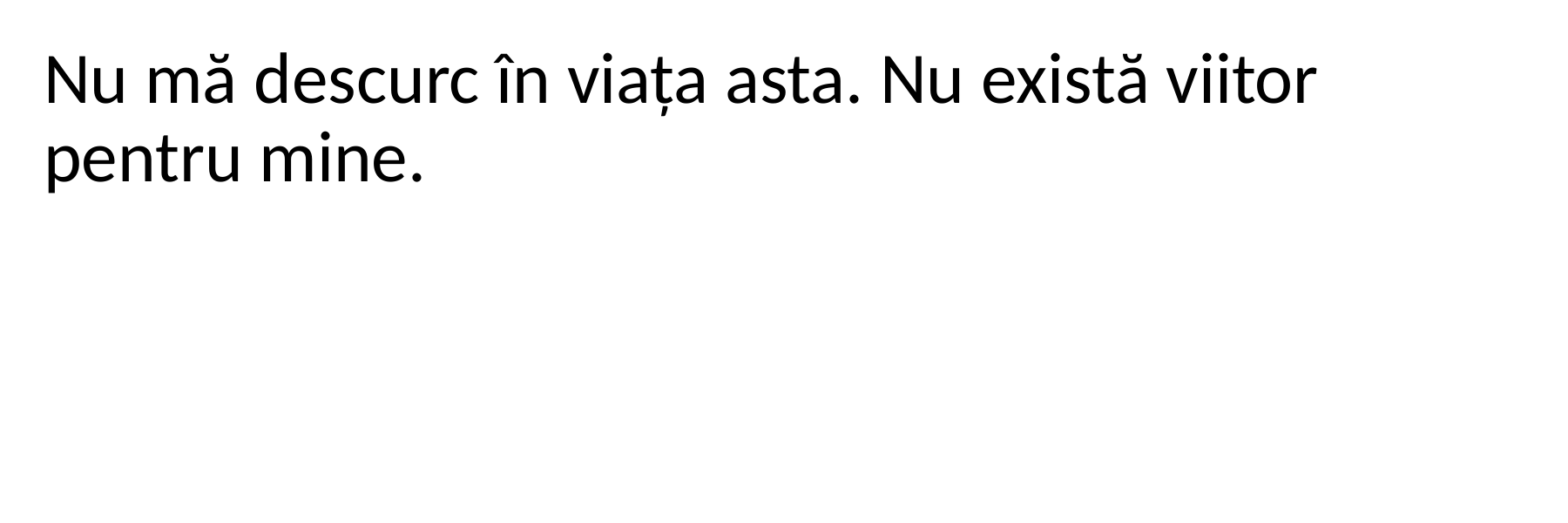

Nu mă descurc în viața asta. Nu există viitor pentru mine.